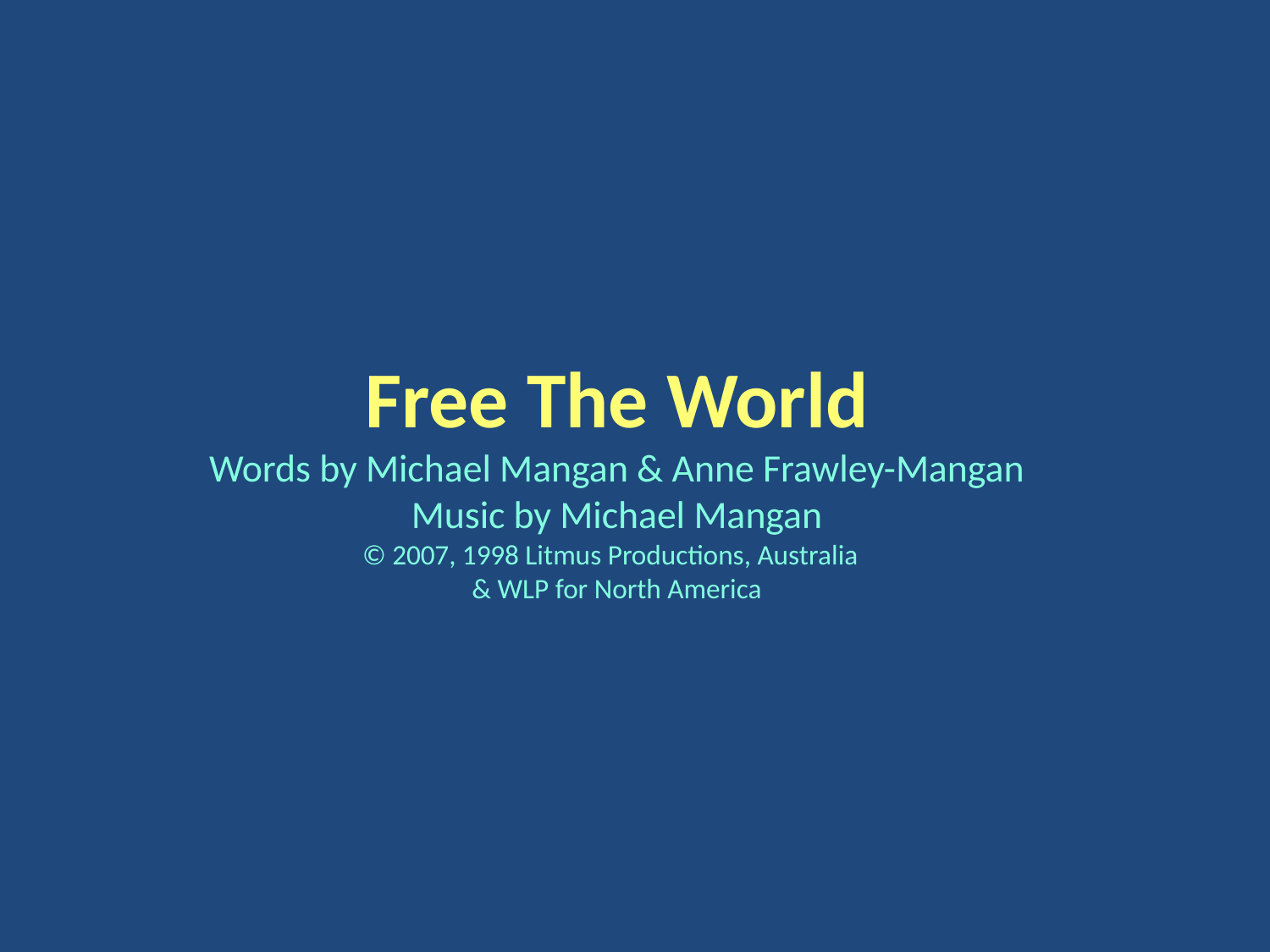

Free The World
Words by Michael Mangan & Anne Frawley-Mangan
 Music by Michael Mangan
© 2007, 1998 Litmus Productions, Australia
& WLP for North America